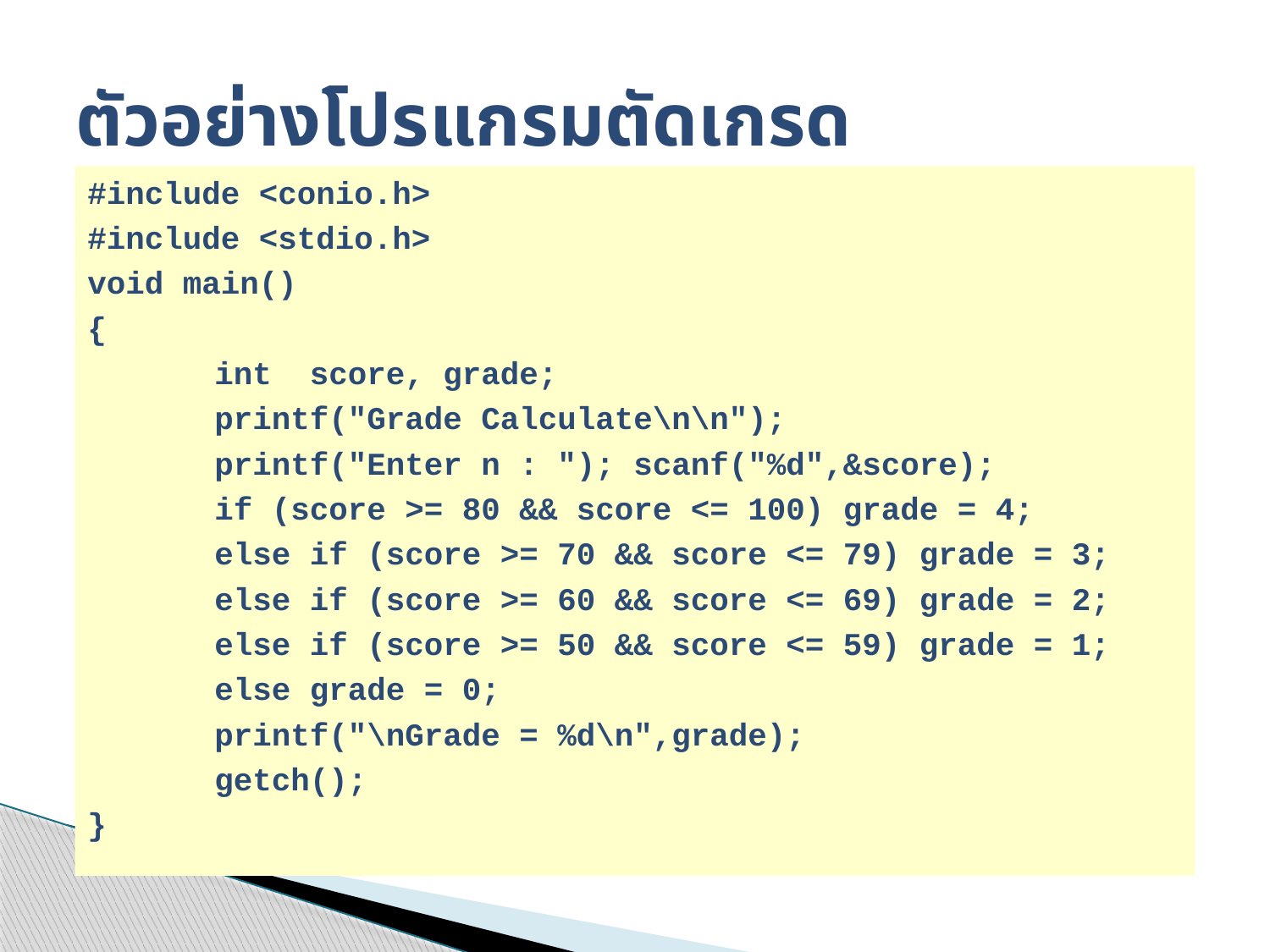

# ตัวอย่างโปรแกรมตัดเกรด
#include <conio.h>
#include <stdio.h>
void main()
{
	int  score, grade;
	printf("Grade Calculate\n\n");
	printf("Enter n : "); scanf("%d",&score);
	if (score >= 80 && score <= 100) grade = 4;
	else if (score >= 70 && score <= 79) grade = 3;
     	else if (score >= 60 && score <= 69) grade = 2;
     	else if (score >= 50 && score <= 59) grade = 1;
     	else grade = 0;
	printf("\nGrade = %d\n",grade);
	getch();
}